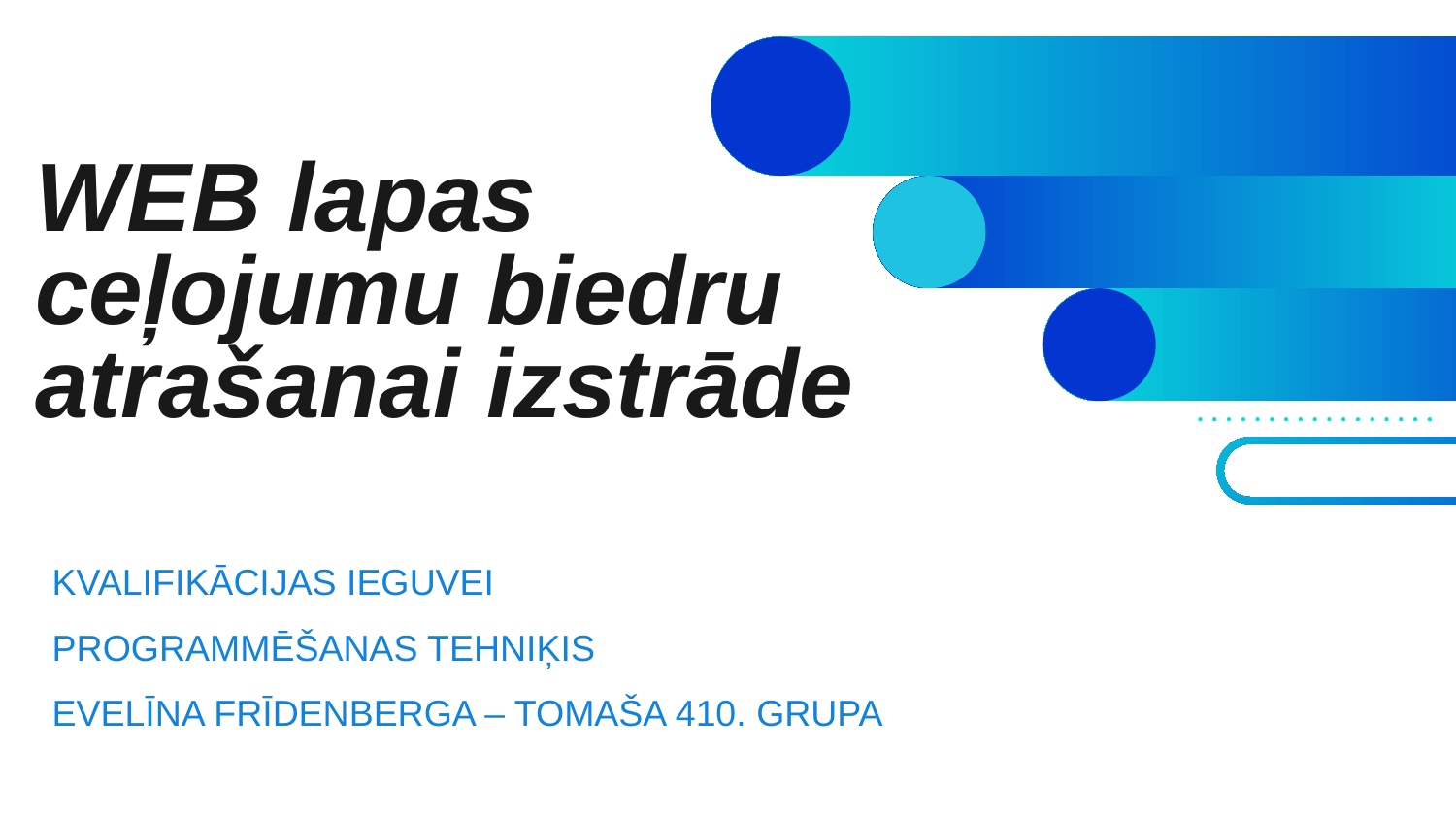

# WEB lapas ceļojumu biedru atrašanai izstrāde

KVALIFIKĀCIJAS IEGUVEI
PROGRAMMĒŠANAS TEHNIĶIS
EVELĪNA FRĪDENBERGA – TOMAŠA 410. GRUPA